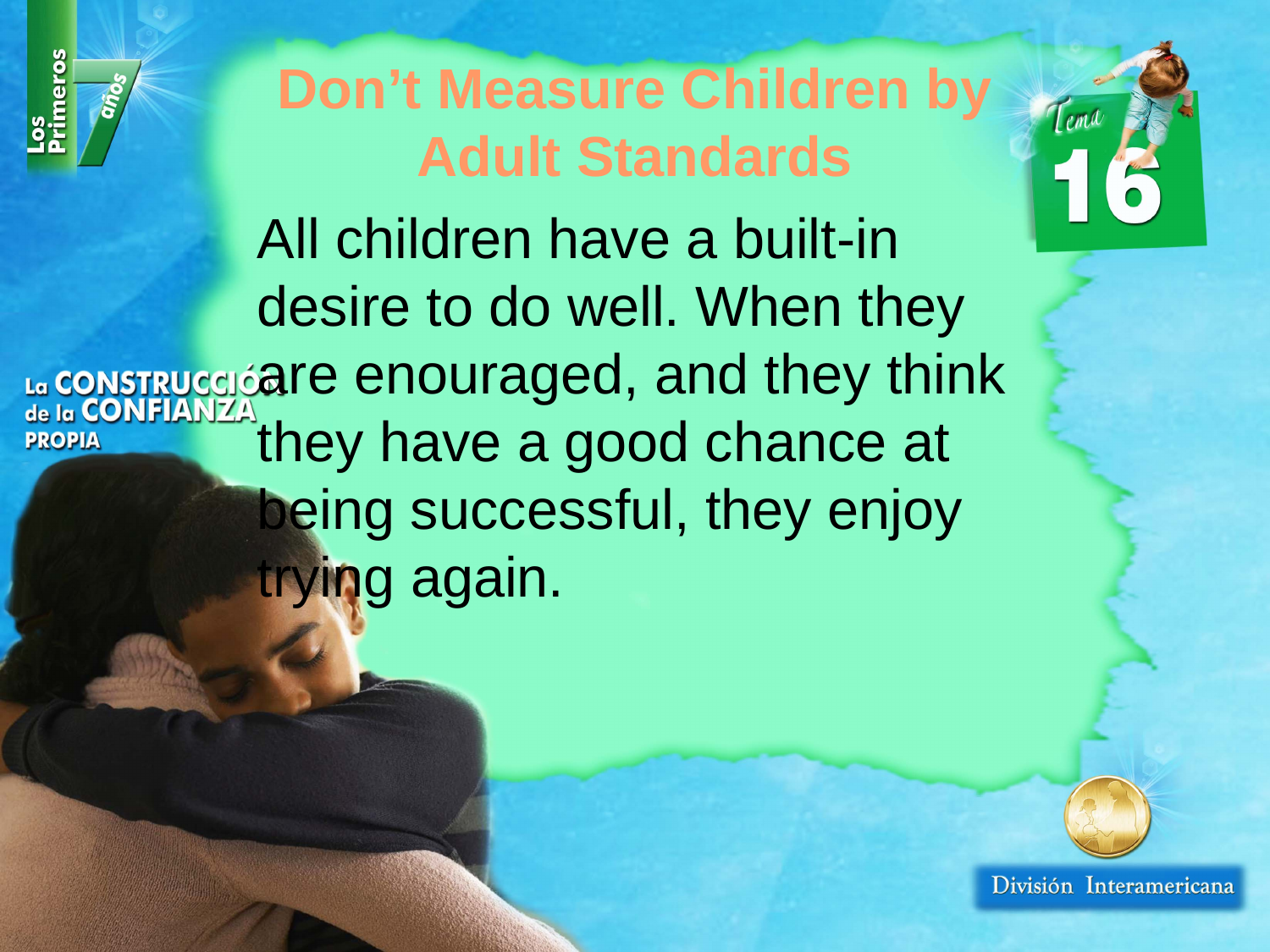

Don’t Measure Children by Adult Standards
All children have a built-in desire to do well. When they are enouraged, and they think they have a good chance at being successful, they enjoy trying again.